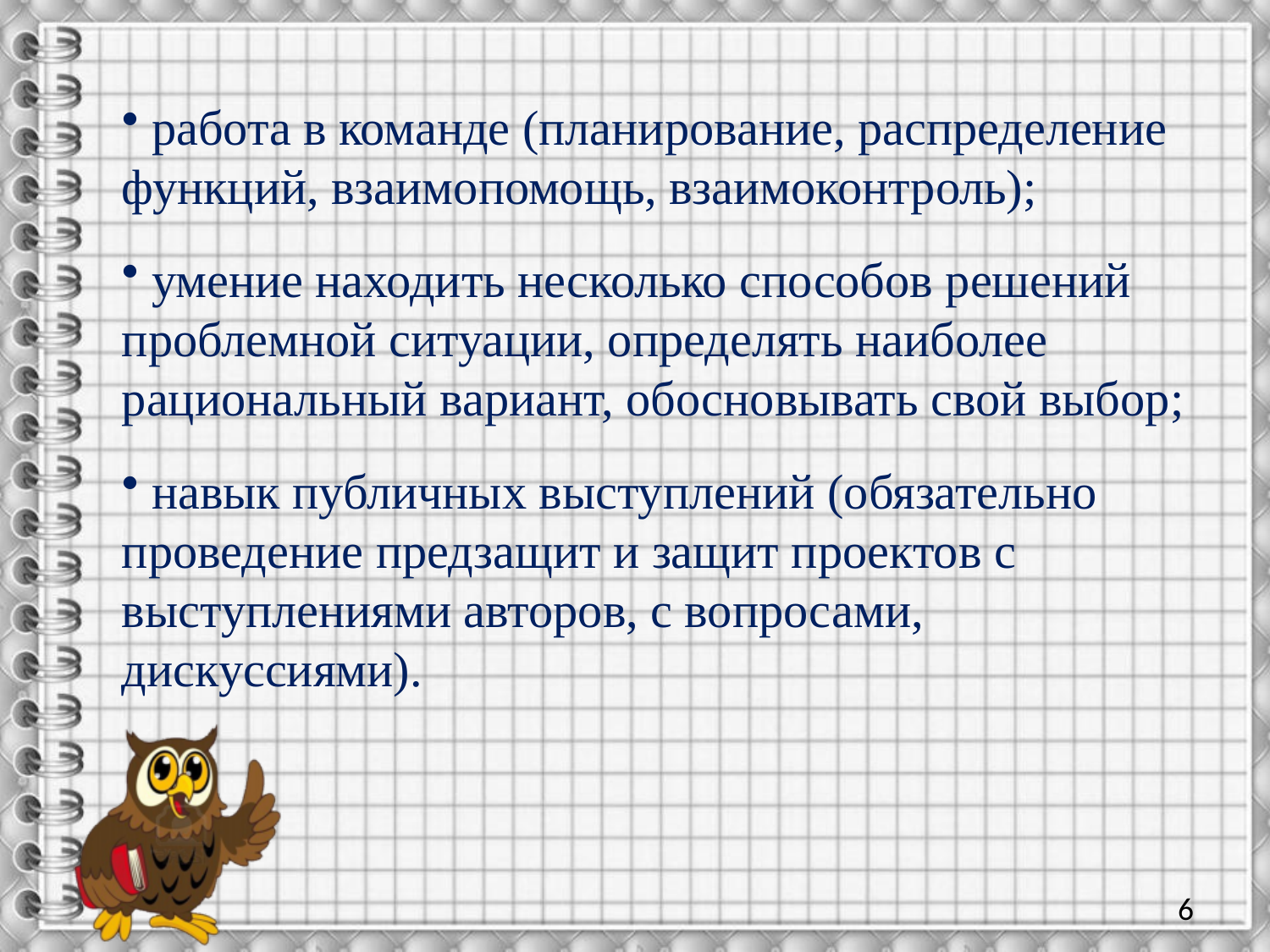

работа в команде (планирование, распределение функций, взаимопомощь, взаимоконтроль);

 умение находить несколько способов решений проблемной ситуации, определять наиболее рациональный вариант, обосновывать свой выбор;

 навык публичных выступлений (обязательно проведение предзащит и защит проектов с выступлениями авторов, с вопросами, дискуссиями).

6